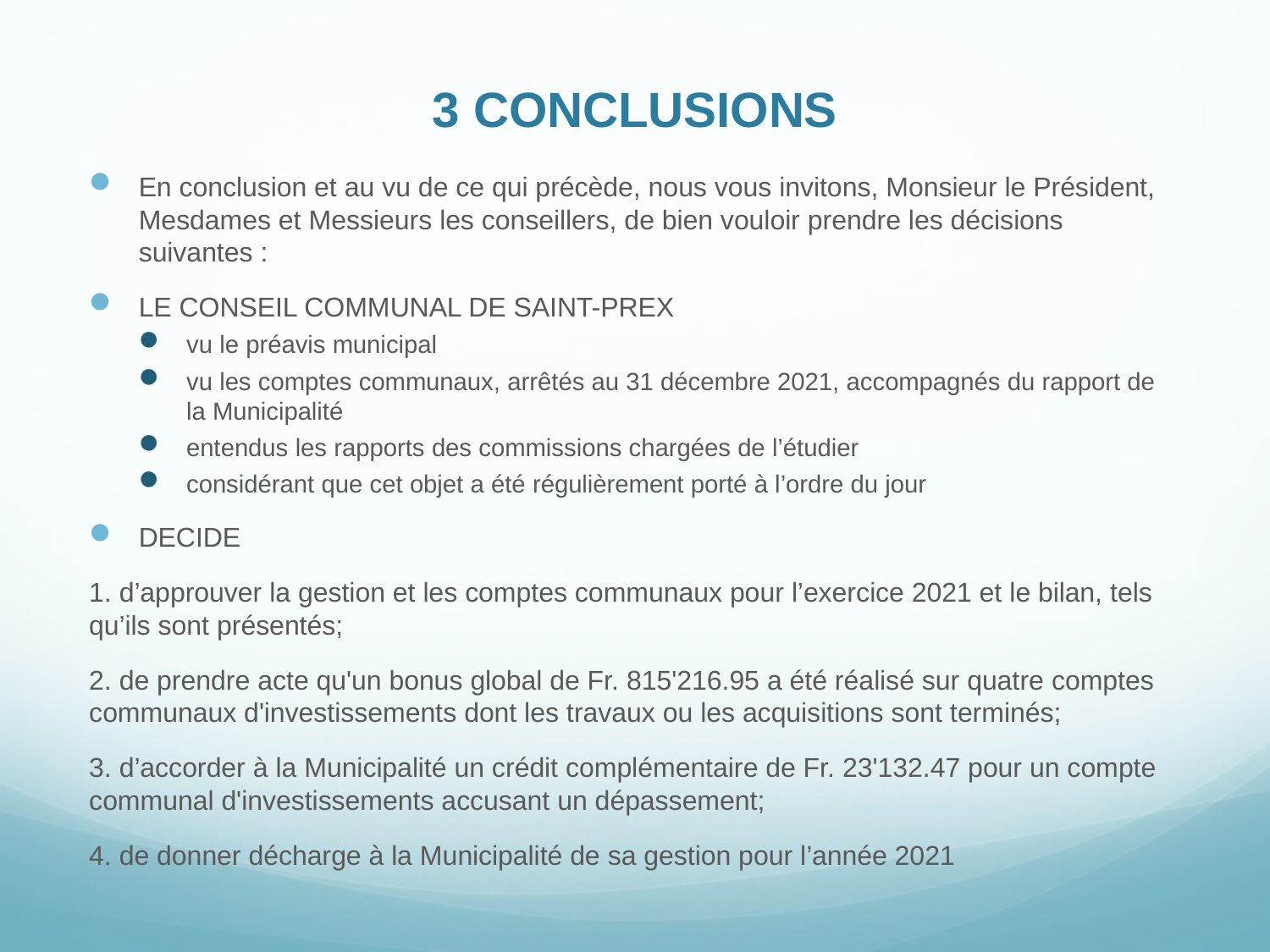

# 3 conclusions
En conclusion et au vu de ce qui précède, nous vous invitons, Monsieur le Président, Mesdames et Messieurs les conseillers, de bien vouloir prendre les décisions suivantes :
LE CONSEIL COMMUNAL DE SAINT-PREX
vu le préavis municipal
vu les comptes communaux, arrêtés au 31 décembre 2021, accompagnés du rapport de la Municipalité
entendus les rapports des commissions chargées de l’étudier
considérant que cet objet a été régulièrement porté à l’ordre du jour
DECIDE
1. d’approuver la gestion et les comptes communaux pour l’exercice 2021 et le bilan, tels qu’ils sont présentés;
2. de prendre acte qu'un bonus global de Fr. 815'216.95 a été réalisé sur quatre comptes communaux d'investissements dont les travaux ou les acquisitions sont terminés;
3. d’accorder à la Municipalité un crédit complémentaire de Fr. 23'132.47 pour un compte communal d'investissements accusant un dépassement;
4. de donner décharge à la Municipalité de sa gestion pour l’année 2021